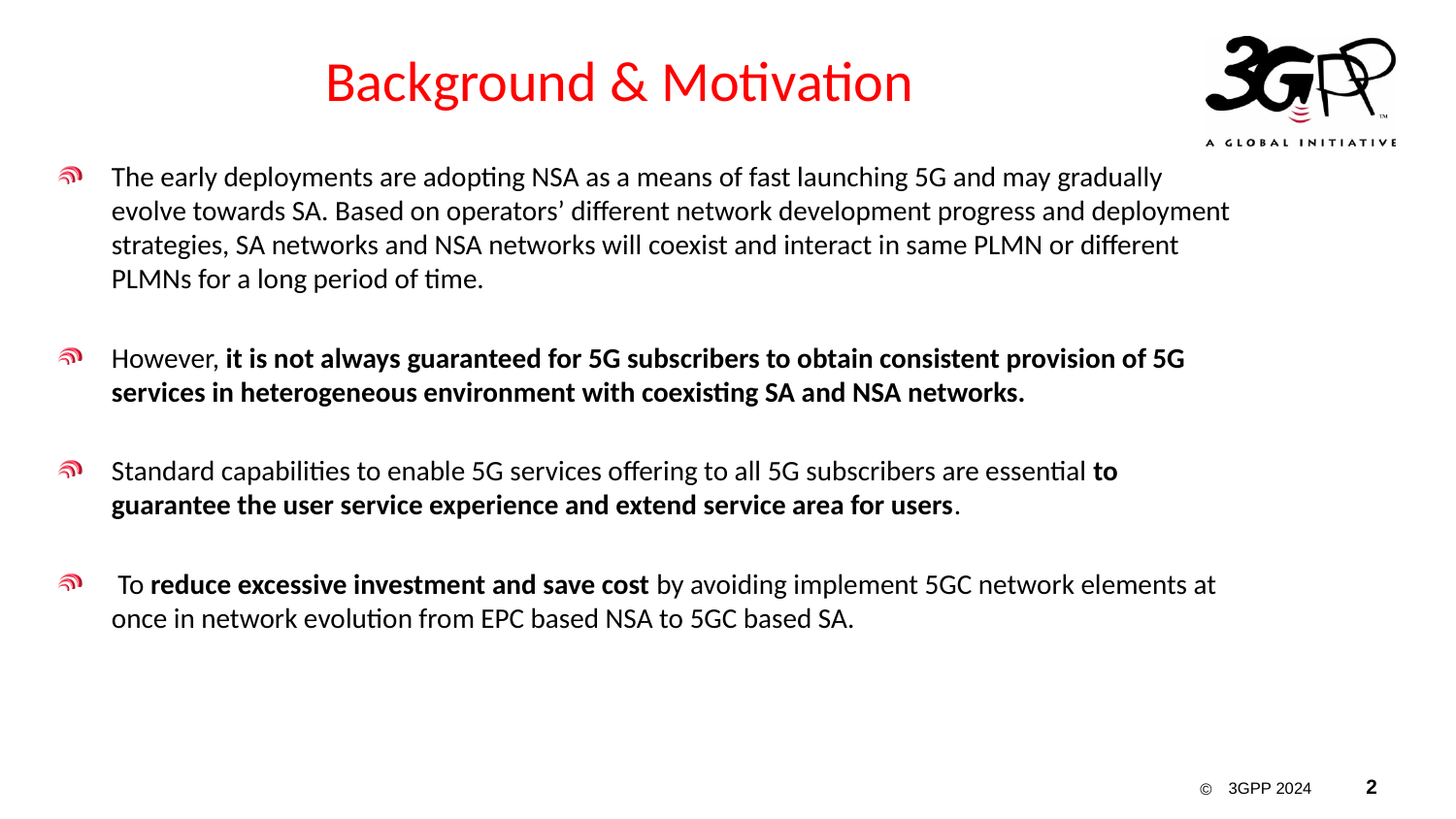

Background & Motivation
The early deployments are adopting NSA as a means of fast launching 5G and may gradually evolve towards SA. Based on operators’ different network development progress and deployment strategies, SA networks and NSA networks will coexist and interact in same PLMN or different PLMNs for a long period of time.

However, it is not always guaranteed for 5G subscribers to obtain consistent provision of 5G services in heterogeneous environment with coexisting SA and NSA networks.

Standard capabilities to enable 5G services offering to all 5G subscribers are essential to guarantee the user service experience and extend service area for users.

 To reduce excessive investment and save cost by avoiding implement 5GC network elements at once in network evolution from EPC based NSA to 5GC based SA.
3GPP 2024